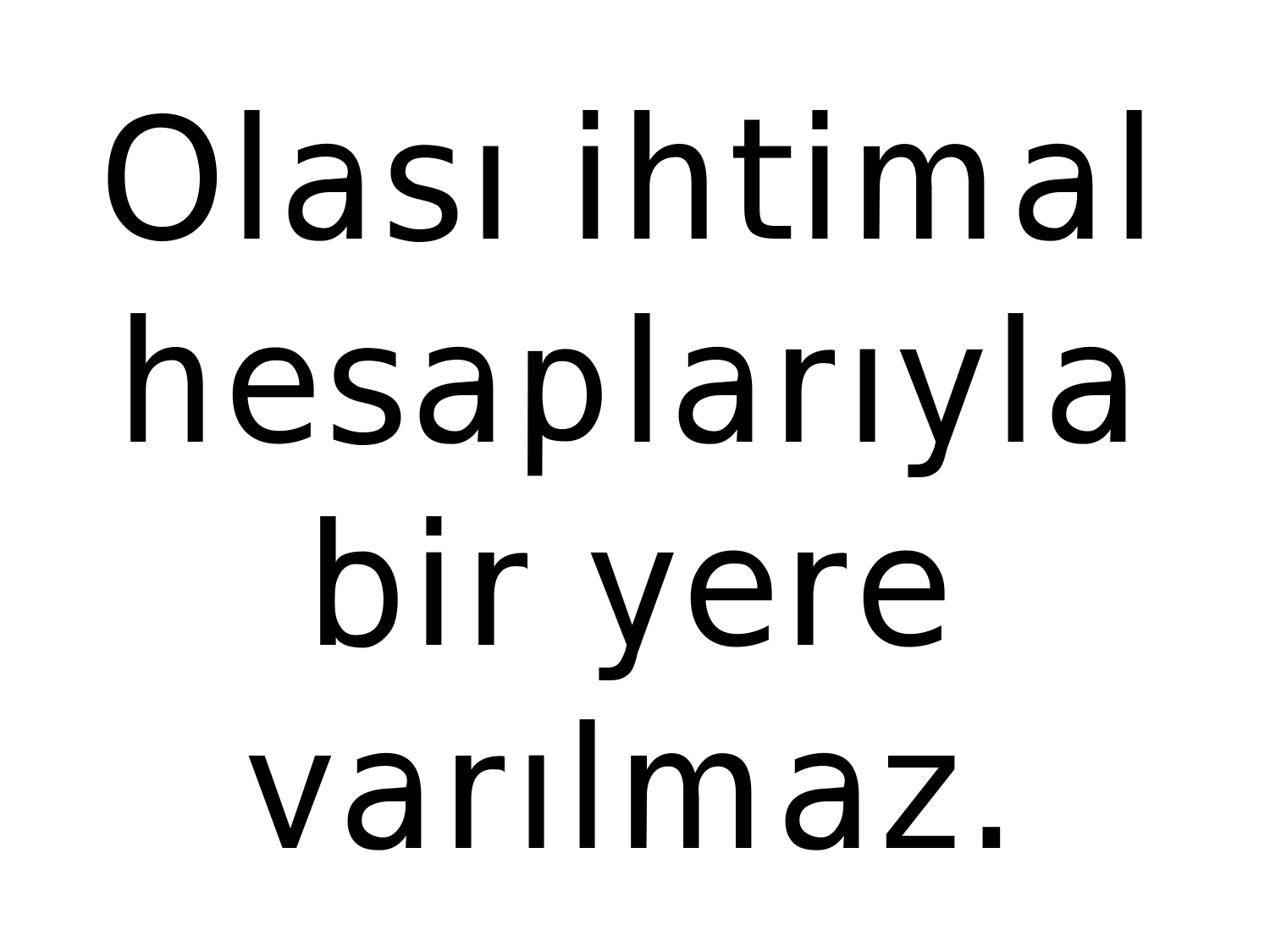

# Olası ihtimal hesaplarıyla bir yere varılmaz.